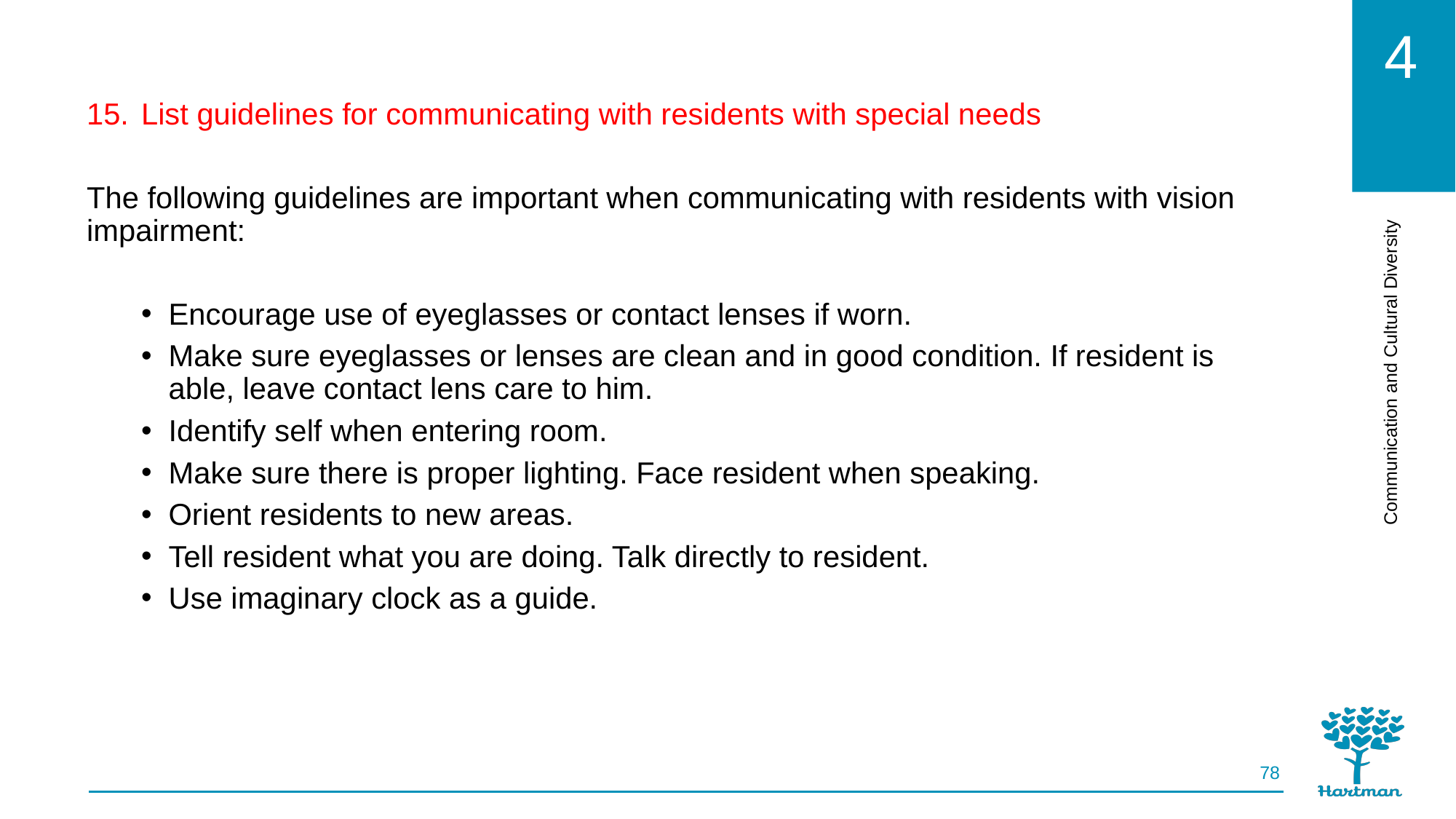

List guidelines for communicating with residents with special needs

The following guidelines are important when communicating with residents with vision impairment:

Encourage use of eyeglasses or contact lenses if worn.
Make sure eyeglasses or lenses are clean and in good condition. If resident is able, leave contact lens care to him.
Identify self when entering room.
Make sure there is proper lighting. Face resident when speaking.
Orient residents to new areas.
Tell resident what you are doing. Talk directly to resident.
Use imaginary clock as a guide.

78